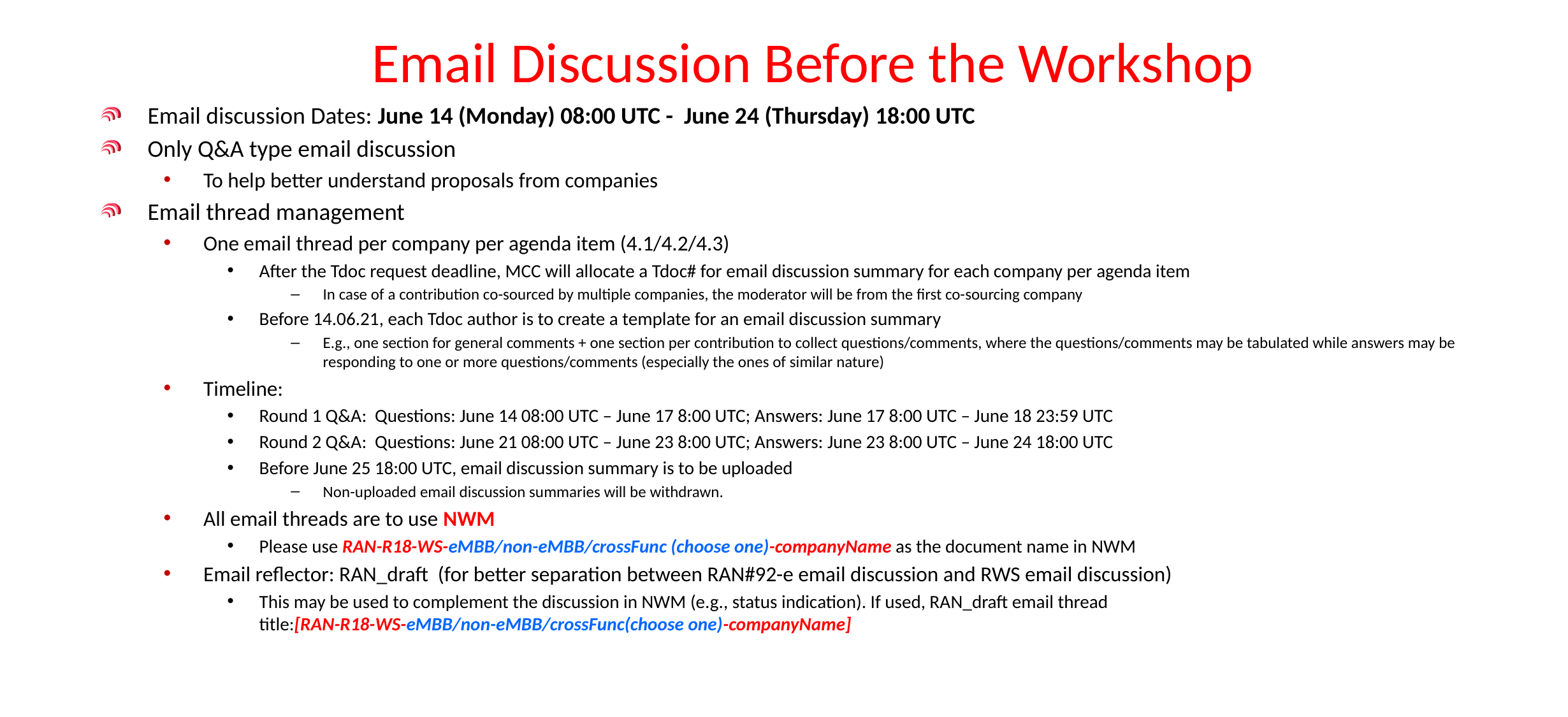

# Email Discussion Before the Workshop
Email discussion Dates: June 14 (Monday) 08:00 UTC -  June 24 (Thursday) 18:00 UTC
Only Q&A type email discussion
To help better understand proposals from companies
Email thread management
One email thread per company per agenda item (4.1/4.2/4.3)
After the Tdoc request deadline, MCC will allocate a Tdoc# for email discussion summary for each company per agenda item
In case of a contribution co-sourced by multiple companies, the moderator will be from the first co-sourcing company
Before 14.06.21, each Tdoc author is to create a template for an email discussion summary
E.g., one section for general comments + one section per contribution to collect questions/comments, where the questions/comments may be tabulated while answers may be responding to one or more questions/comments (especially the ones of similar nature)
Timeline:
Round 1 Q&A:  Questions: June 14 08:00 UTC – June 17 8:00 UTC; Answers: June 17 8:00 UTC – June 18 23:59 UTC
Round 2 Q&A:  Questions: June 21 08:00 UTC – June 23 8:00 UTC; Answers: June 23 8:00 UTC – June 24 18:00 UTC
Before June 25 18:00 UTC, email discussion summary is to be uploaded
Non-uploaded email discussion summaries will be withdrawn.
All email threads are to use NWM
Please use RAN-R18-WS-eMBB/non-eMBB/crossFunc (choose one)-companyName as the document name in NWM
Email reflector: RAN_draft  (for better separation between RAN#92-e email discussion and RWS email discussion)
This may be used to complement the discussion in NWM (e.g., status indication). If used, RAN_draft email thread title:[RAN-R18-WS-eMBB/non-eMBB/crossFunc(choose one)-companyName]